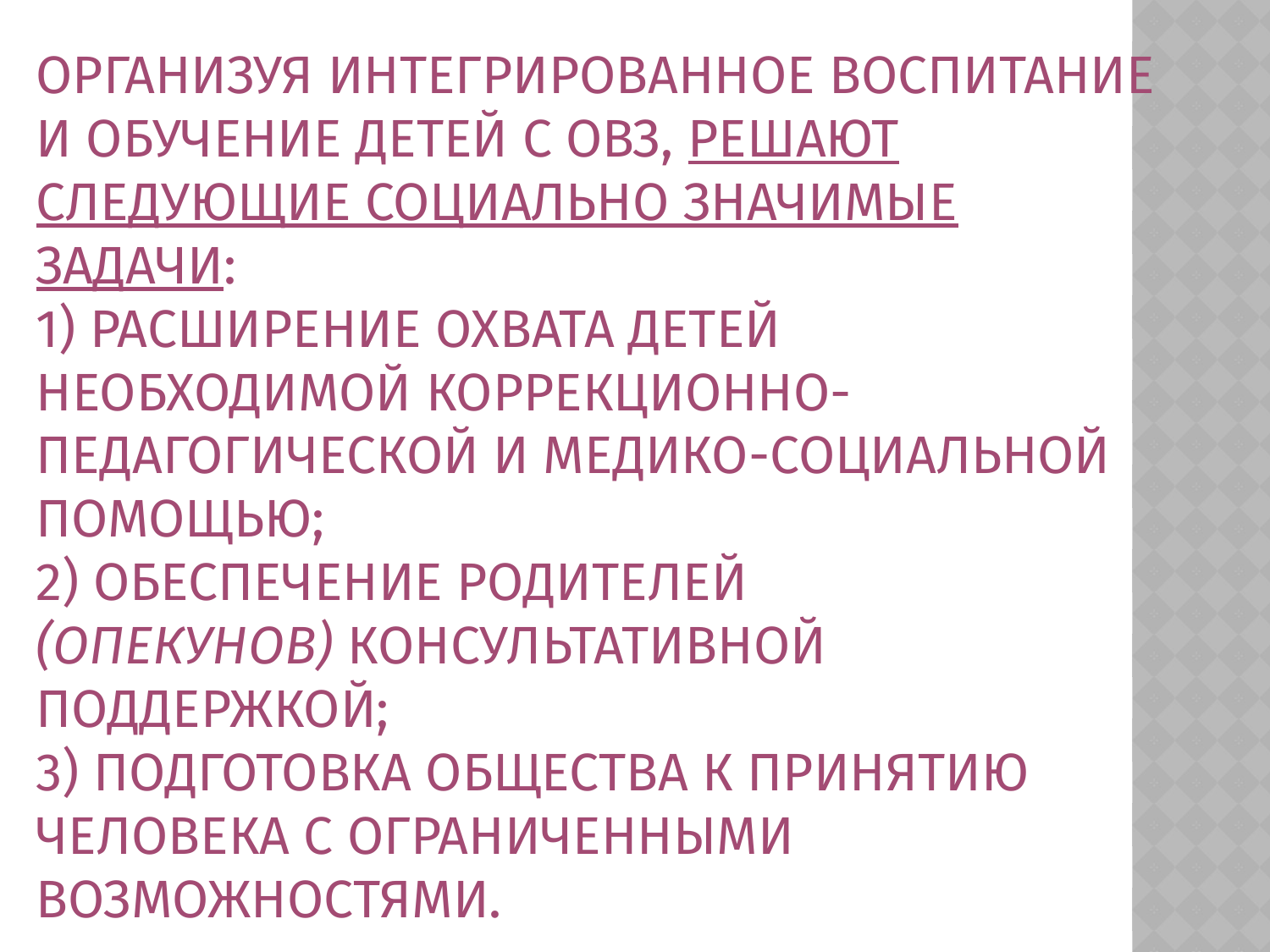

# организуя интегрированное воспитание и обучение детей с ОВЗ, решают следующие социально значимые задачи: 1) расширение охвата детей необходимой коррекционно-педагогической и медико-социальной помощью; 2) обеспечение родителей  (опекунов) консультативной поддержкой; 3) подготовка общества к принятию человека с ограниченными возможностями.